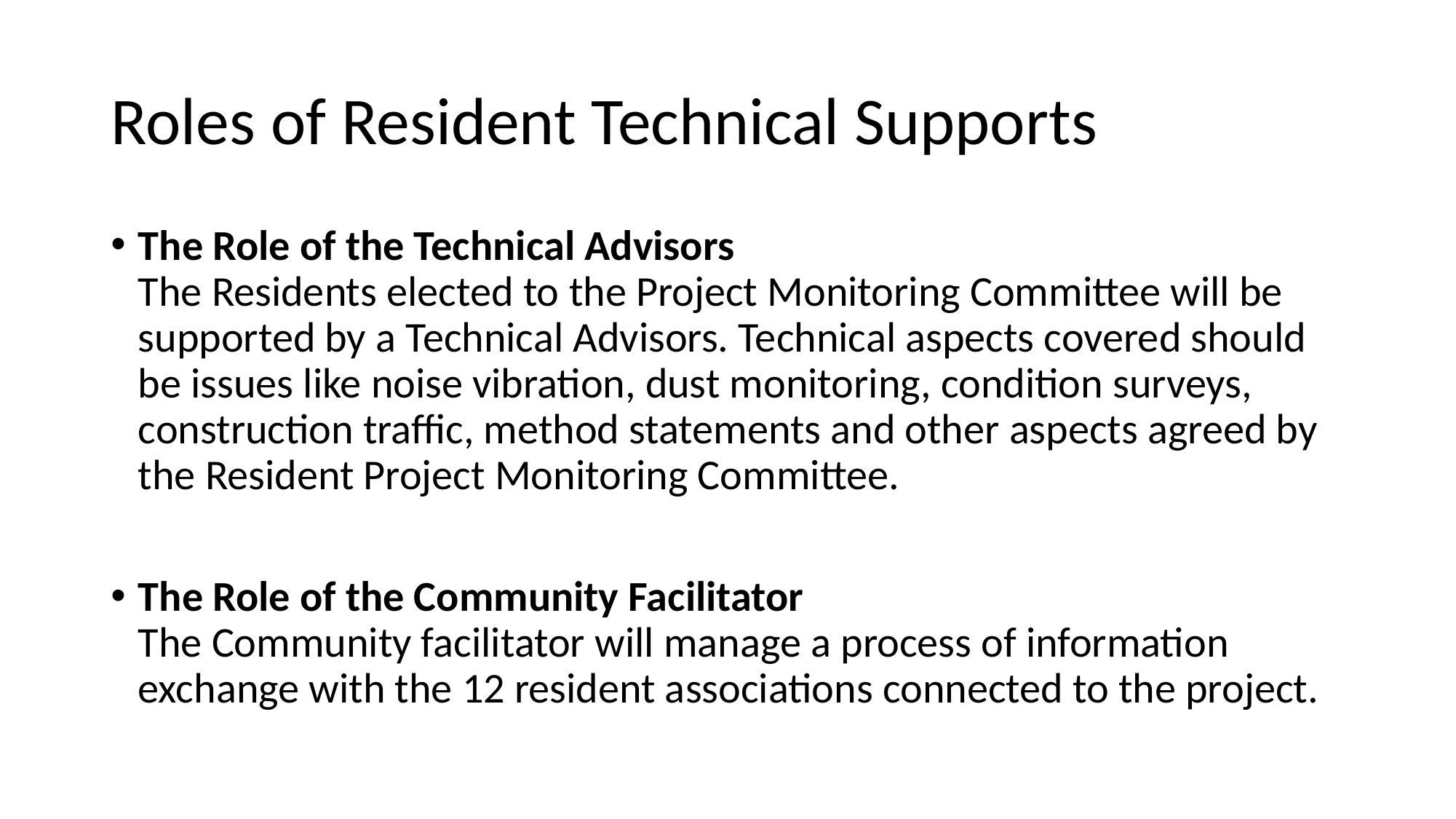

# Roles of Resident Technical Supports
The Role of the Technical Advisors
The Residents elected to the Project Monitoring Committee will be supported by a Technical Advisors. Technical aspects covered should be issues like noise vibration, dust monitoring, condition surveys, construction traffic, method statements and other aspects agreed by the Resident Project Monitoring Committee.

The Role of the Community Facilitator
The Community facilitator will manage a process of information exchange with the 12 resident associations connected to the project.